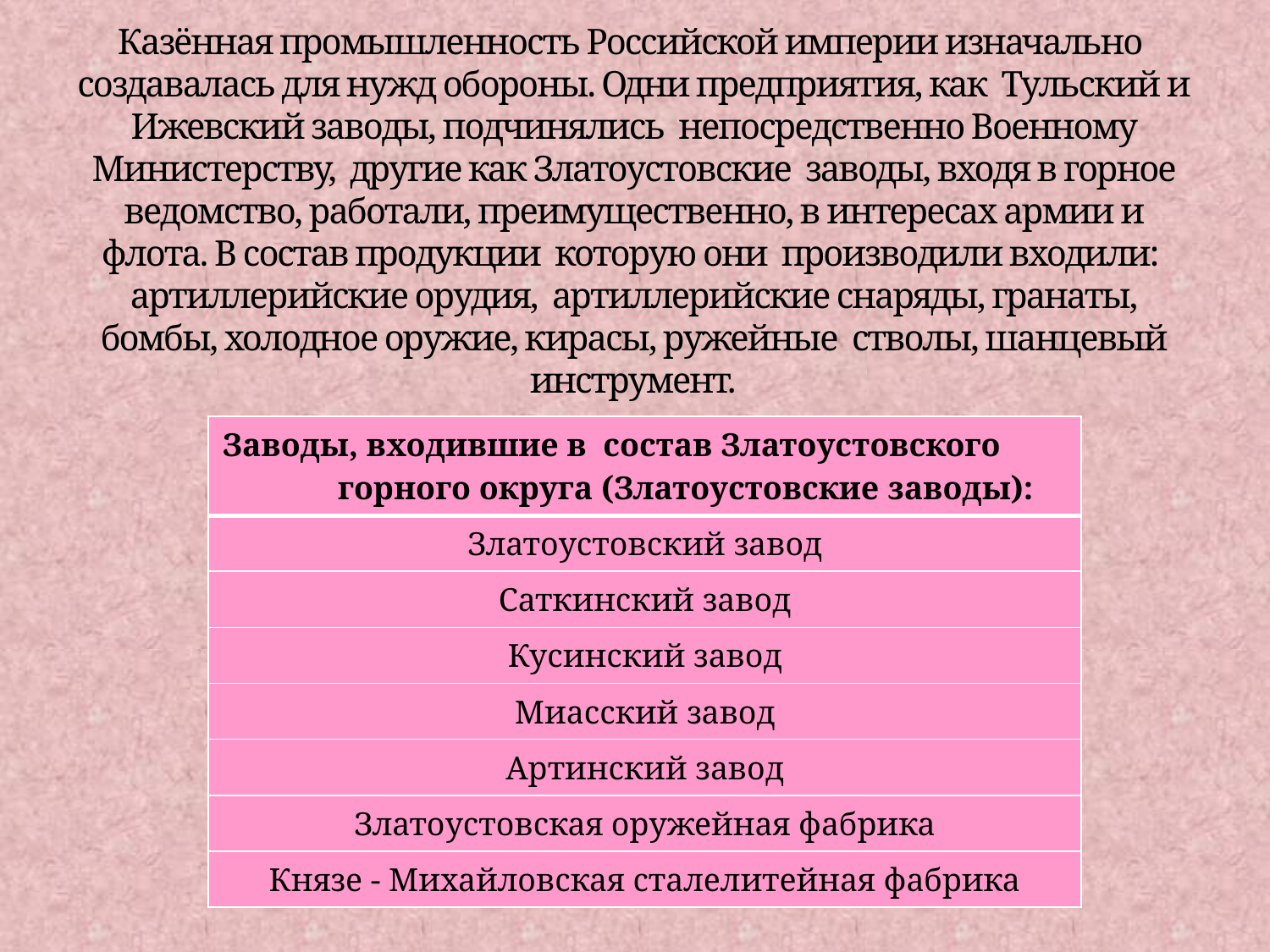

# Казённая промышленность Российской империи изначально  создавалась для нужд обороны. Одни предприятия, как  Тульский и Ижевский заводы, подчинялись  непосредственно Военному Министерству,  другие как Златоустовские  заводы, входя в горное ведомство, работали, преимущественно, в интересах армии и флота. В состав продукции  которую они  производили входили:  артиллерийские орудия,  артиллерийские снаряды, гранаты, бомбы, холодное оружие, кирасы, ружейные  стволы, шанцевый инструмент.
| Заводы, входившие в состав Златоустовского горного округа (Златоустовские заводы): |
| --- |
| Златоустовский завод |
| Саткинский завод |
| Кусинский завод |
| Миасский завод |
| Артинский завод |
| Златоустовская оружейная фабрика |
| Князе - Михайловская сталелитейная фабрика |